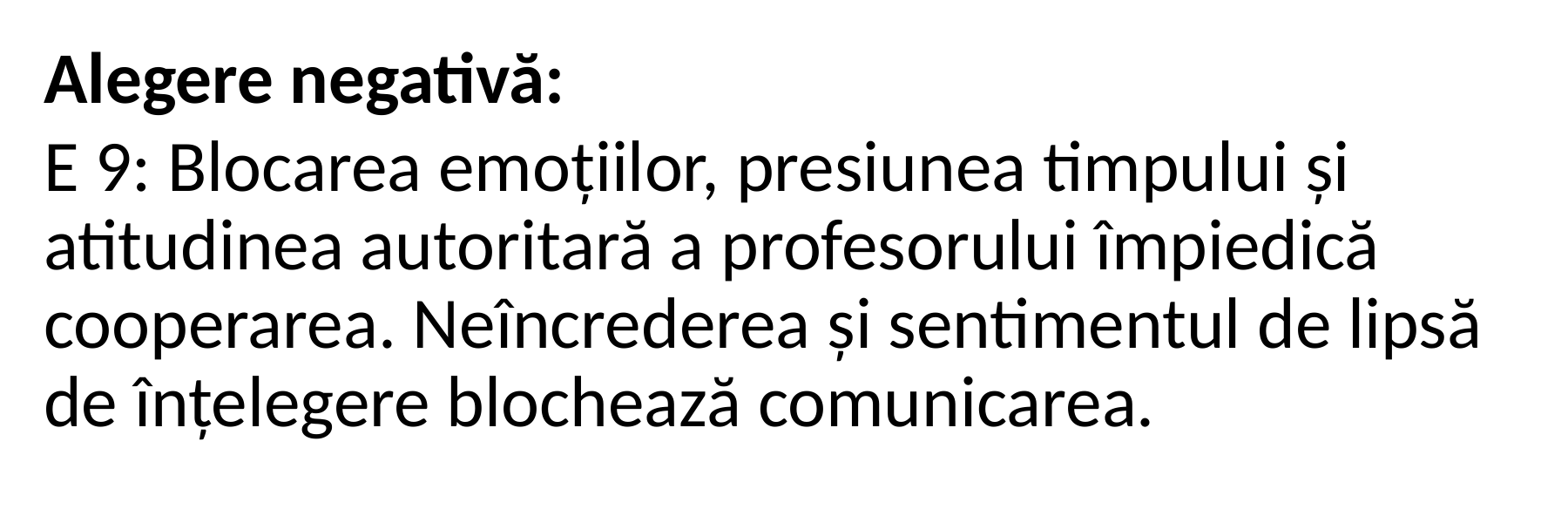

Alegere negativă:
E 9: Blocarea emoțiilor, presiunea timpului și atitudinea autoritară a profesorului împiedică cooperarea. Neîncrederea și sentimentul de lipsă de înțelegere blochează comunicarea.